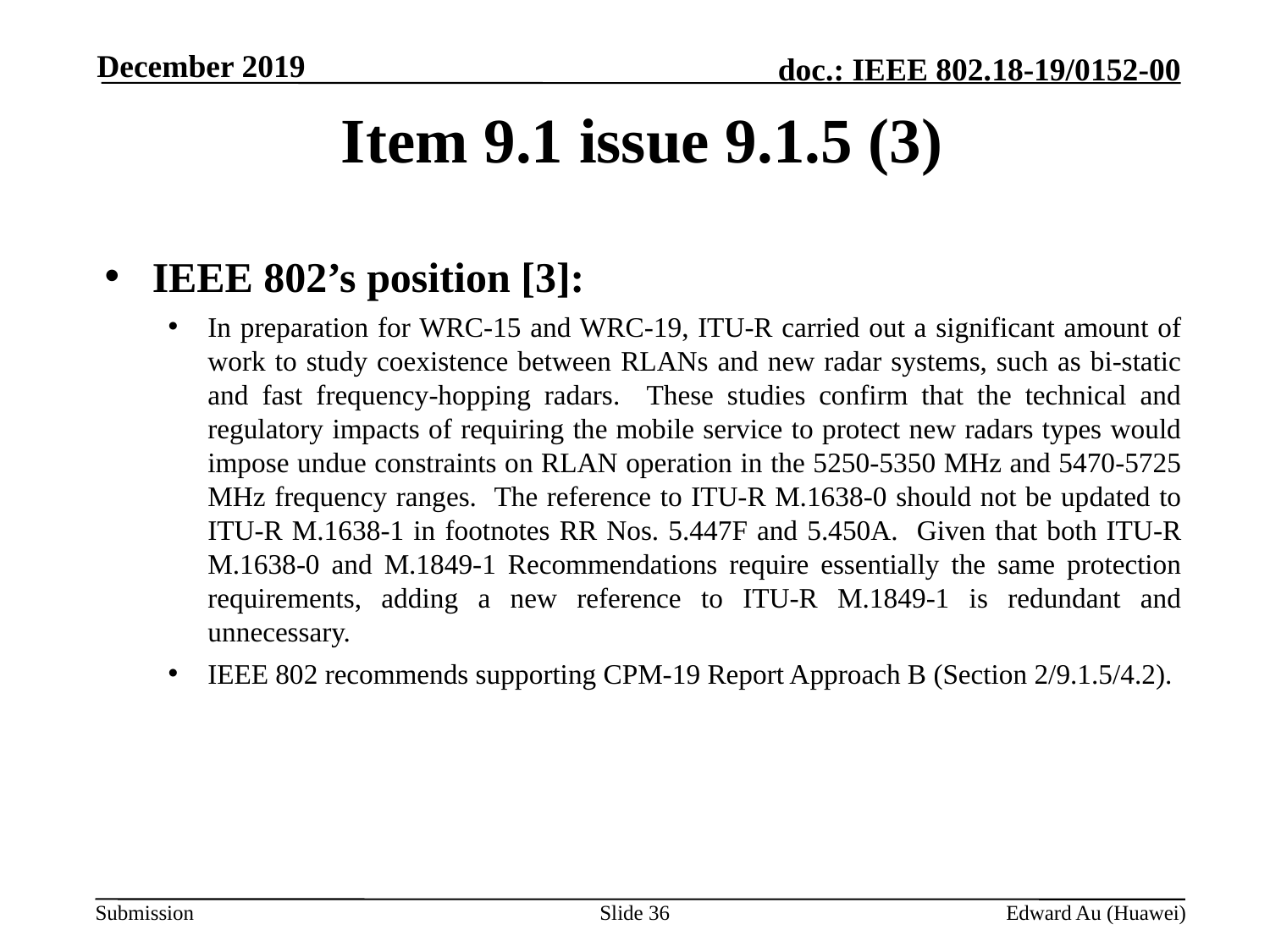

December 2019
# Item 9.1 issue 9.1.5 (3)
IEEE 802’s position [3]:
In preparation for WRC-15 and WRC-19, ITU-R carried out a significant amount of work to study coexistence between RLANs and new radar systems, such as bi-static and fast frequency-hopping radars.  These studies confirm that the technical and regulatory impacts of requiring the mobile service to protect new radars types would impose undue constraints on RLAN operation in the 5250-5350 MHz and 5470-5725 MHz frequency ranges.  The reference to ITU-R M.1638-0 should not be updated to ITU-R M.1638-1 in footnotes RR Nos. 5.447F and 5.450A.  Given that both ITU-R M.1638-0 and M.1849-1 Recommendations require essentially the same protection requirements, adding a new reference to ITU-R M.1849-1 is redundant and unnecessary.
IEEE 802 recommends supporting CPM-19 Report Approach B (Section 2/9.1.5/4.2).
Slide 36
Edward Au (Huawei)